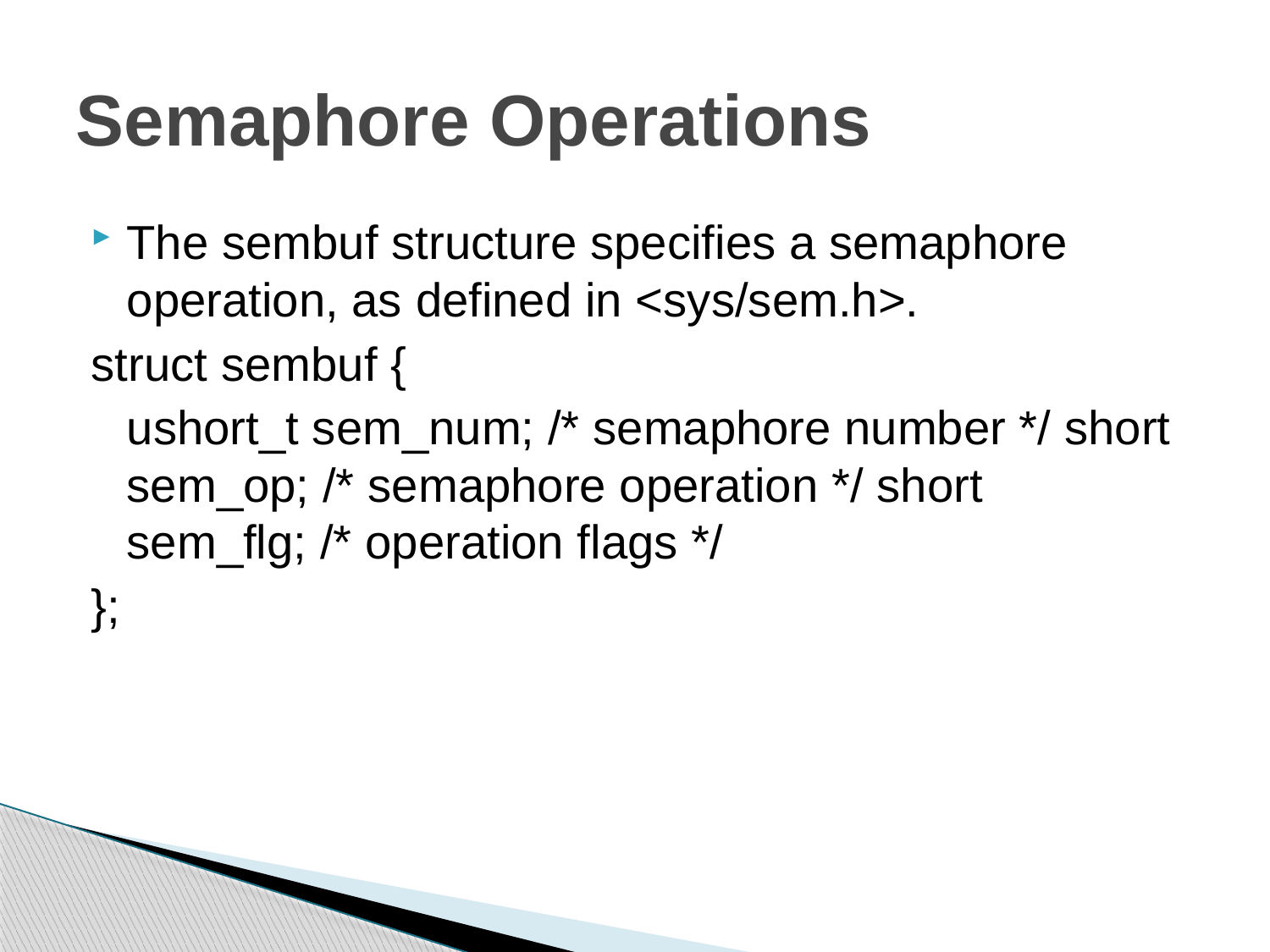

# Semaphore Operations
The sembuf structure specifies a semaphore operation, as defined in <sys/sem.h>.
struct sembuf {
	ushort_t sem_num; /* semaphore number */ short sem_op; /* semaphore operation */ short sem_flg; /* operation flags */
};